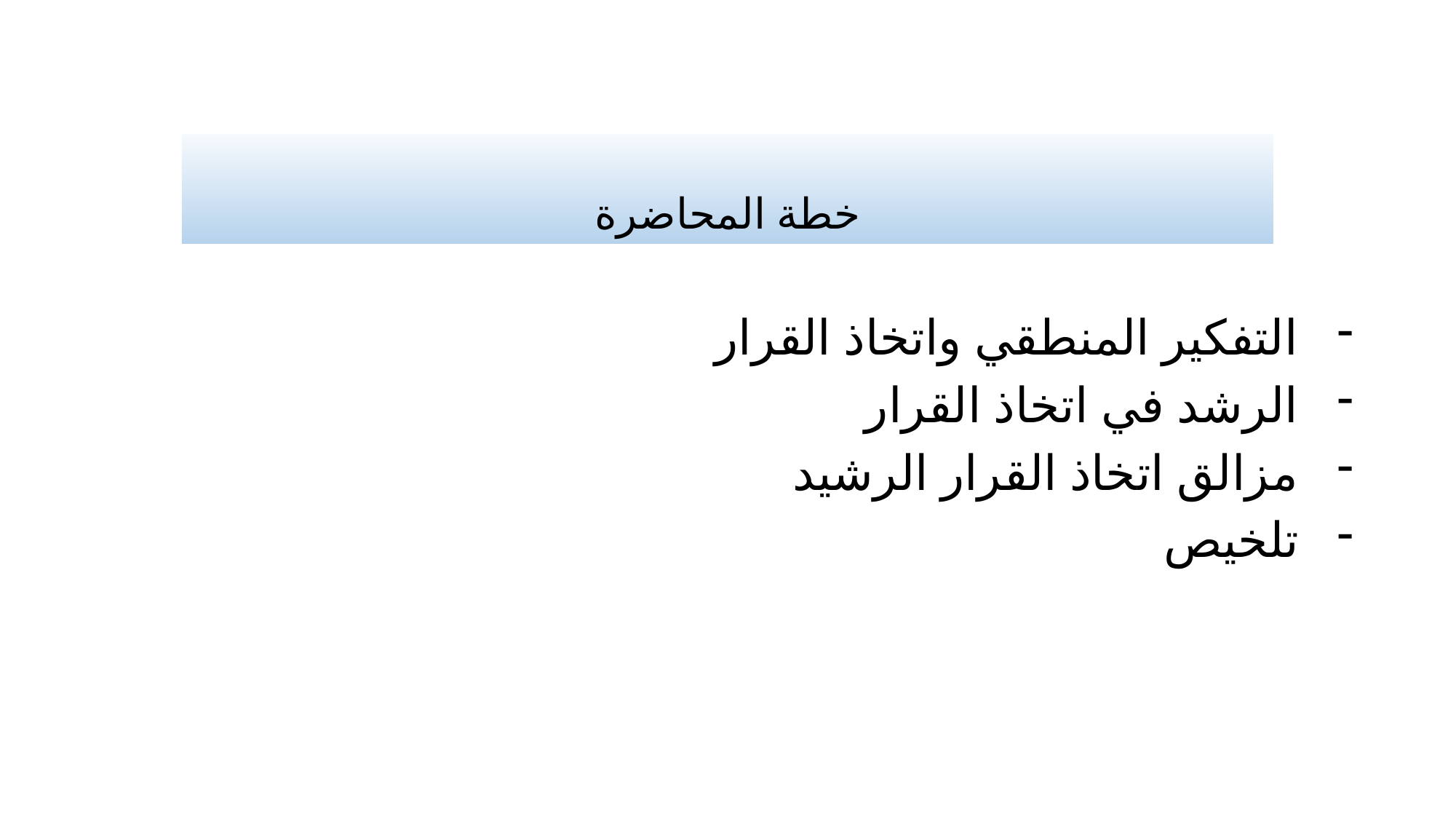

# خطة المحاضرة
التفكير المنطقي واتخاذ القرار
الرشد في اتخاذ القرار
مزالق اتخاذ القرار الرشيد
تلخيص